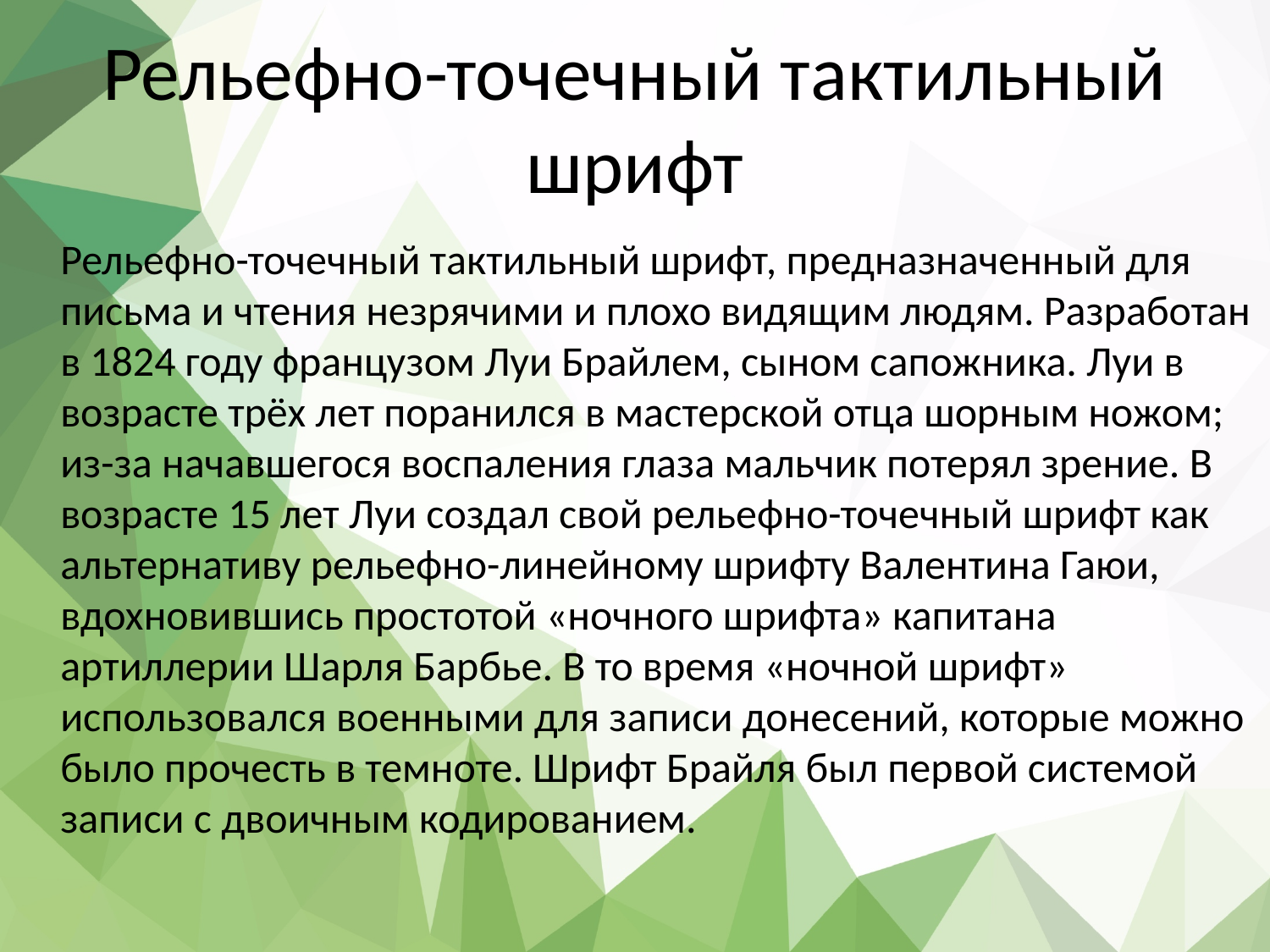

# Рельефно-точечный тактильный шрифт
     Рельефно-точечный тактильный шрифт, предназначенный для письма и чтения незрячими и плохо видящим людям. Разработан в 1824 году французом Луи Брайлем, сыном сапожника. Луи в возрасте трёх лет поранился в мастерской отца шорным ножом; из-за начавшегося воспаления глаза мальчик потерял зрение. В возрасте 15 лет Луи создал свой рельефно-точечный шрифт как альтернативу рельефно-линейному шрифту Валентина Гаюи, вдохновившись простотой «ночного шрифта» капитана артиллерии Шарля Барбье. В то время «ночной шрифт» использовался военными для записи донесений, которые можно было прочесть в темноте. Шрифт Брайля был первой системой записи с двоичным кодированием.